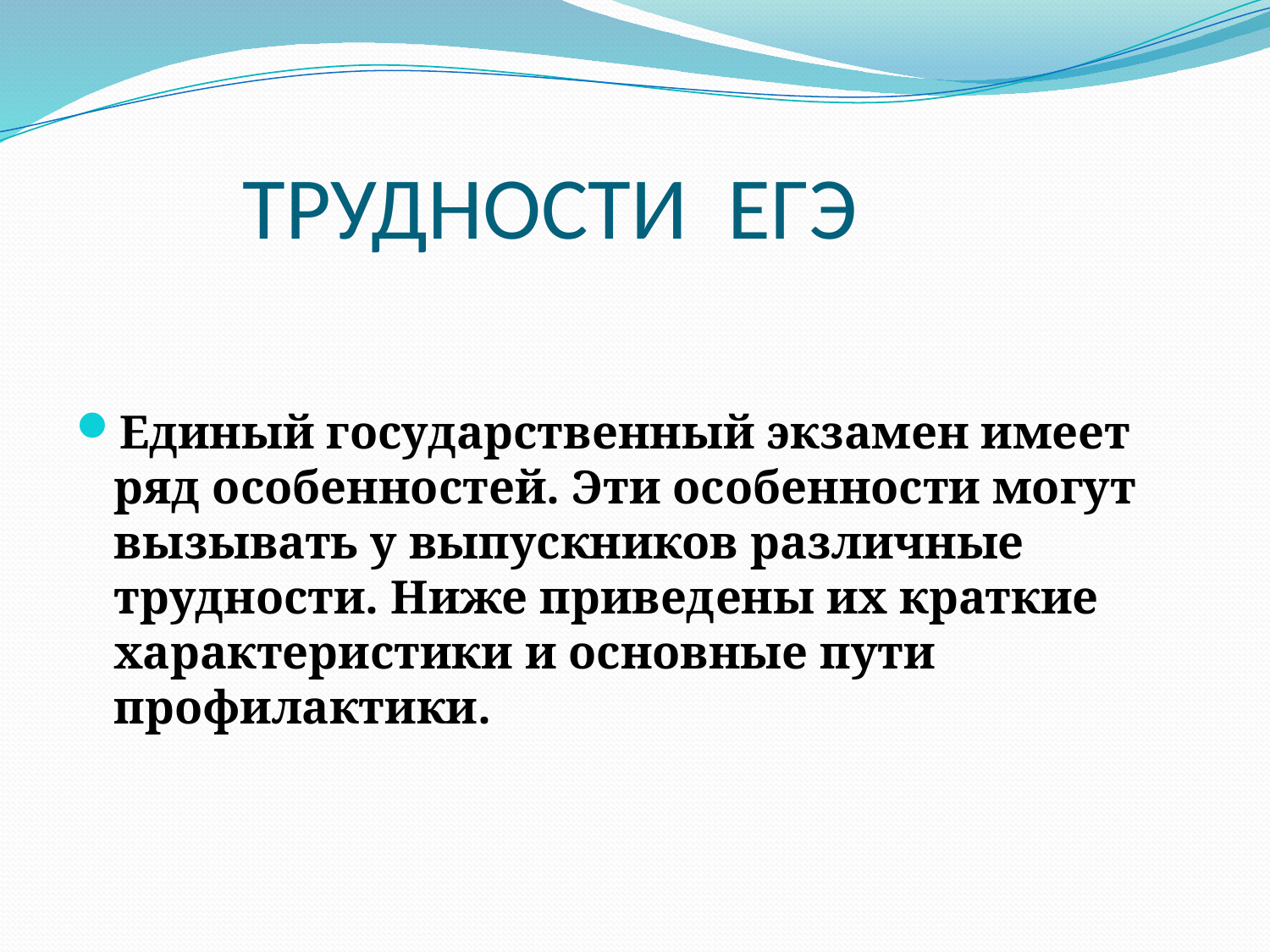

# ТРУДНОСТИ  ЕГЭ

Единый государственный экзамен имеет ряд особенностей. Эти особенности могут вызывать у выпускников различные трудности. Ниже приведены их краткие характеристики и основные пути профилактики.